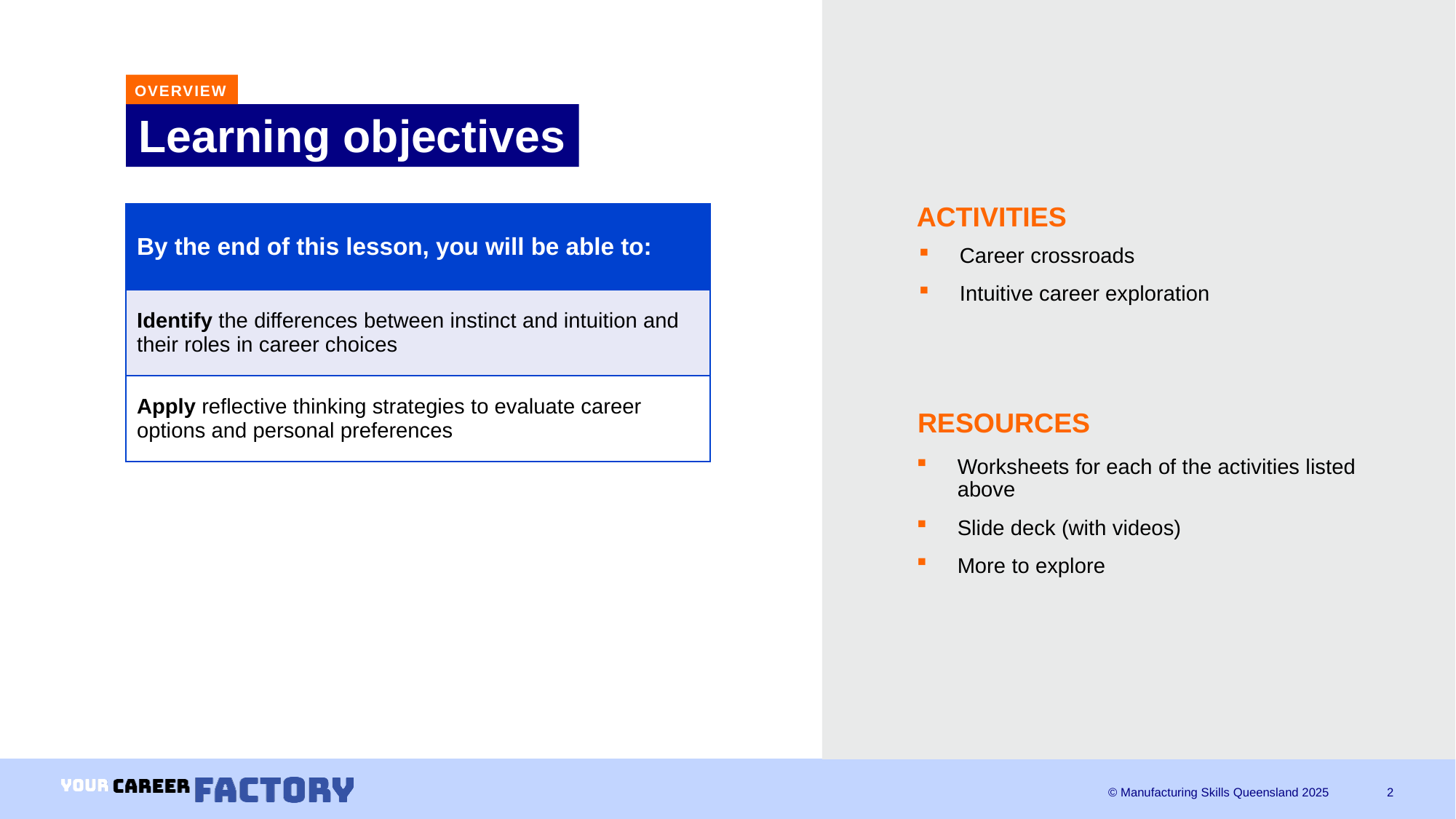

OVERVIEW
# Learning objectives
ACTIVITIES
| By the end of this lesson, you will be able to: |
| --- |
| Identify the differences between instinct and intuition and their roles in career choices |
| Apply reflective thinking strategies to evaluate career options and personal preferences |
Career crossroads
Intuitive career exploration
RESOURCES
Worksheets for each of the activities listed above
Slide deck (with videos)
More to explore